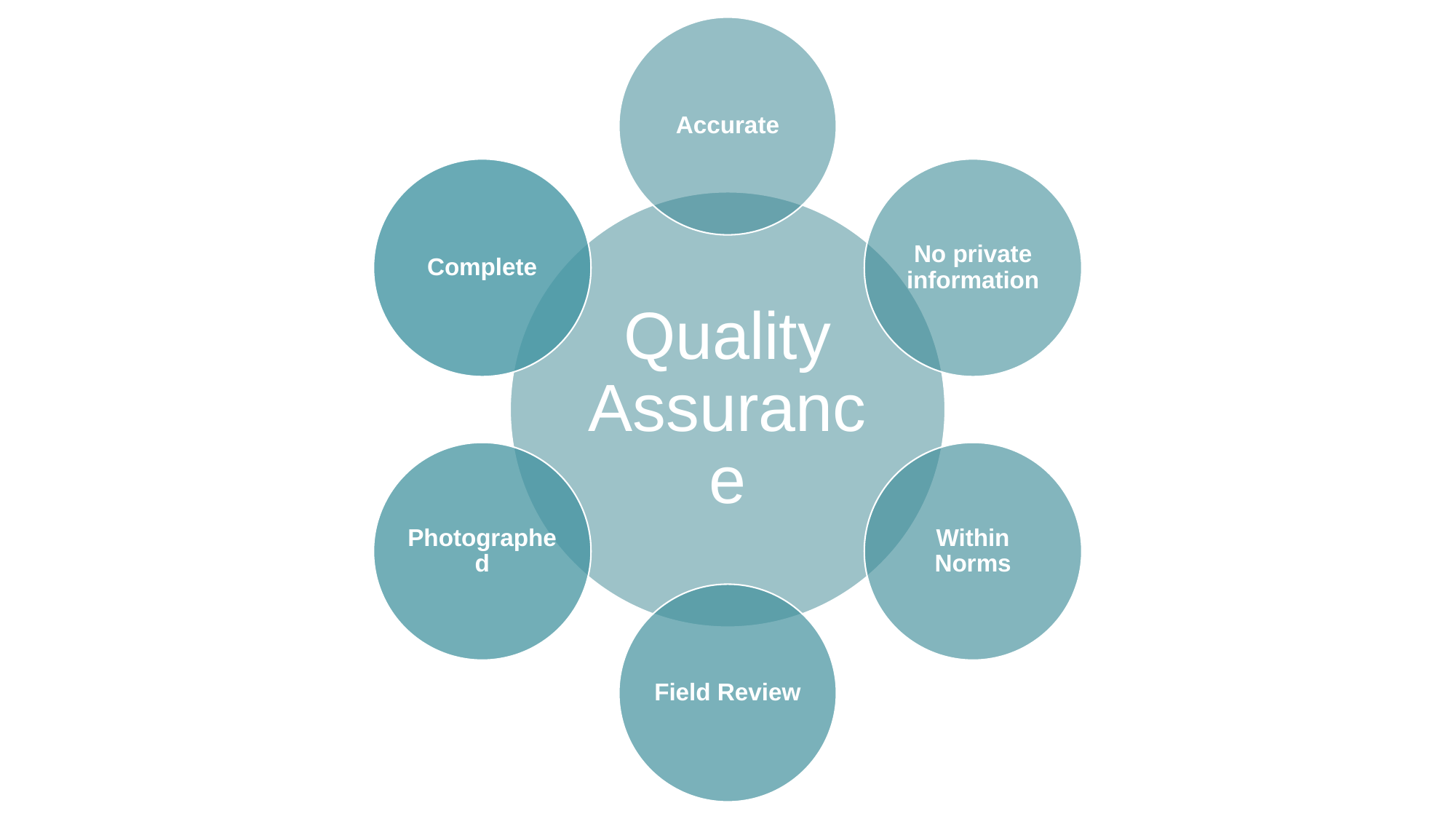

Quality Assurance
Accurate
No private information
Within Norms
Field Review
Photographed
Complete